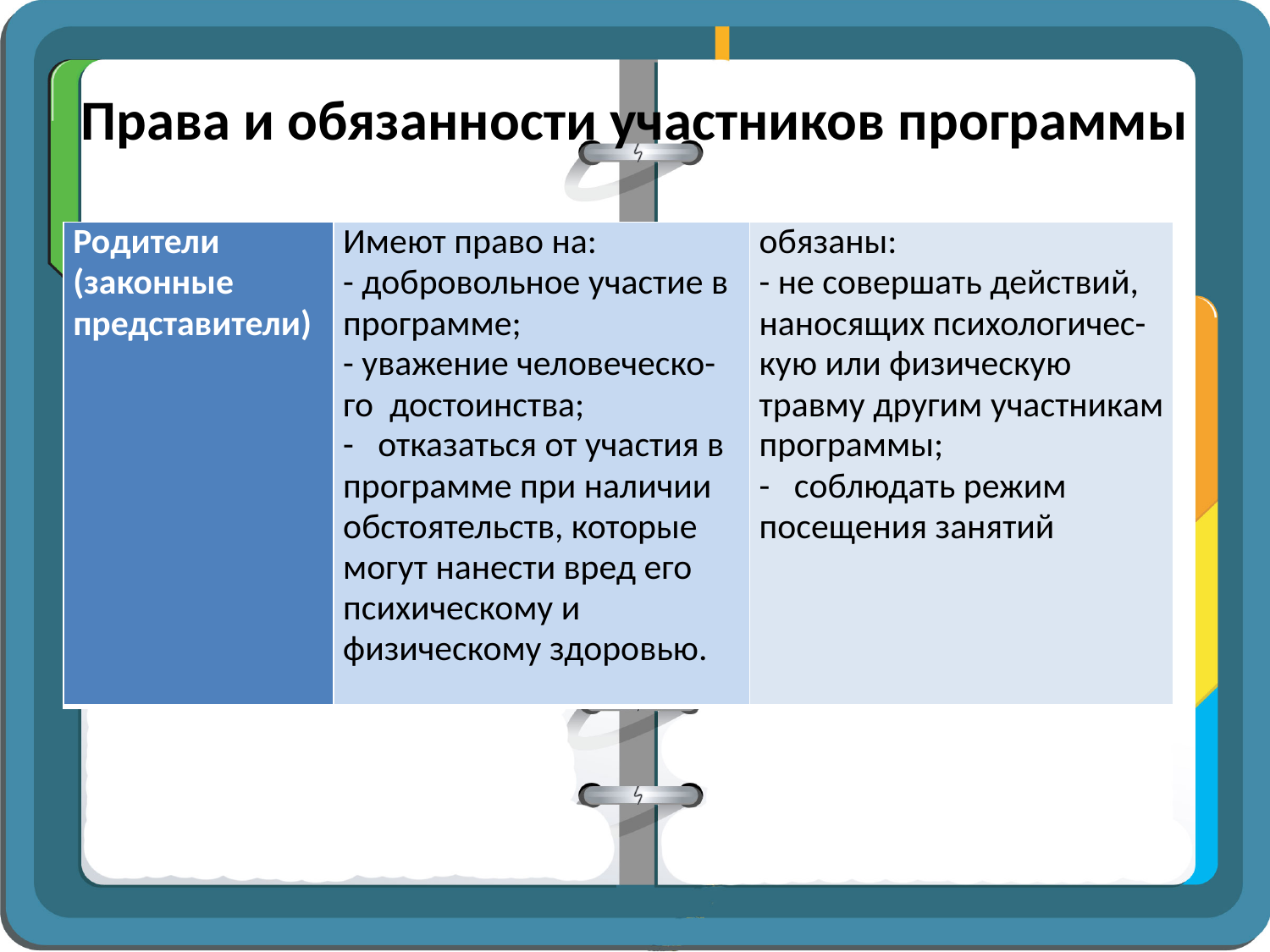

# Права и обязанности участников программы
| Родители (законные представители) | Имеют право на: - добровольное участие в программе; - уважение человеческо-го достоинства; -   отказаться от участия в программе при наличии обстоятельств, которые могут нанести вред его психическому и физическому здоровью. | обязаны: - не совершать действий, наносящих психологичес-кую или физическую травму другим участникам программы; -   соблюдать режим посещения занятий |
| --- | --- | --- |